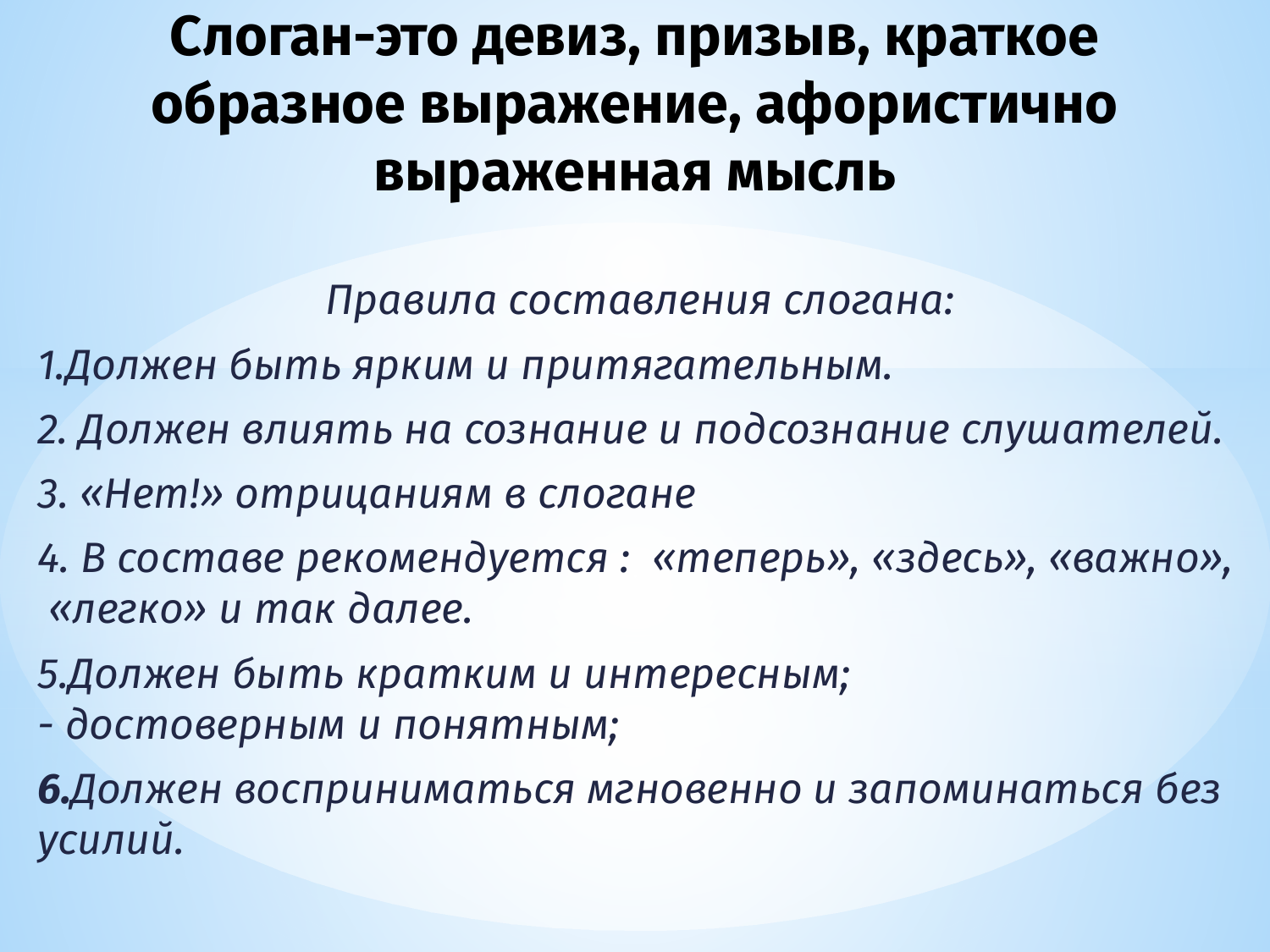

# Слоган-это девиз, призыв, краткое образное выражение, афористично выраженная мысль
Правила составления слогана:
1.Должен быть ярким и притягательным.
2. Должен влиять на сознание и подсознание слушателей.
3. «Нет!» отрицаниям в слогане
4. В составе рекомендуется :  «теперь», «здесь», «важно»,  «легко» и так далее.
5.Должен быть кратким и интересным;
- достоверным и понятным;
6.Должен восприниматься мгновенно и запоминаться без усилий.